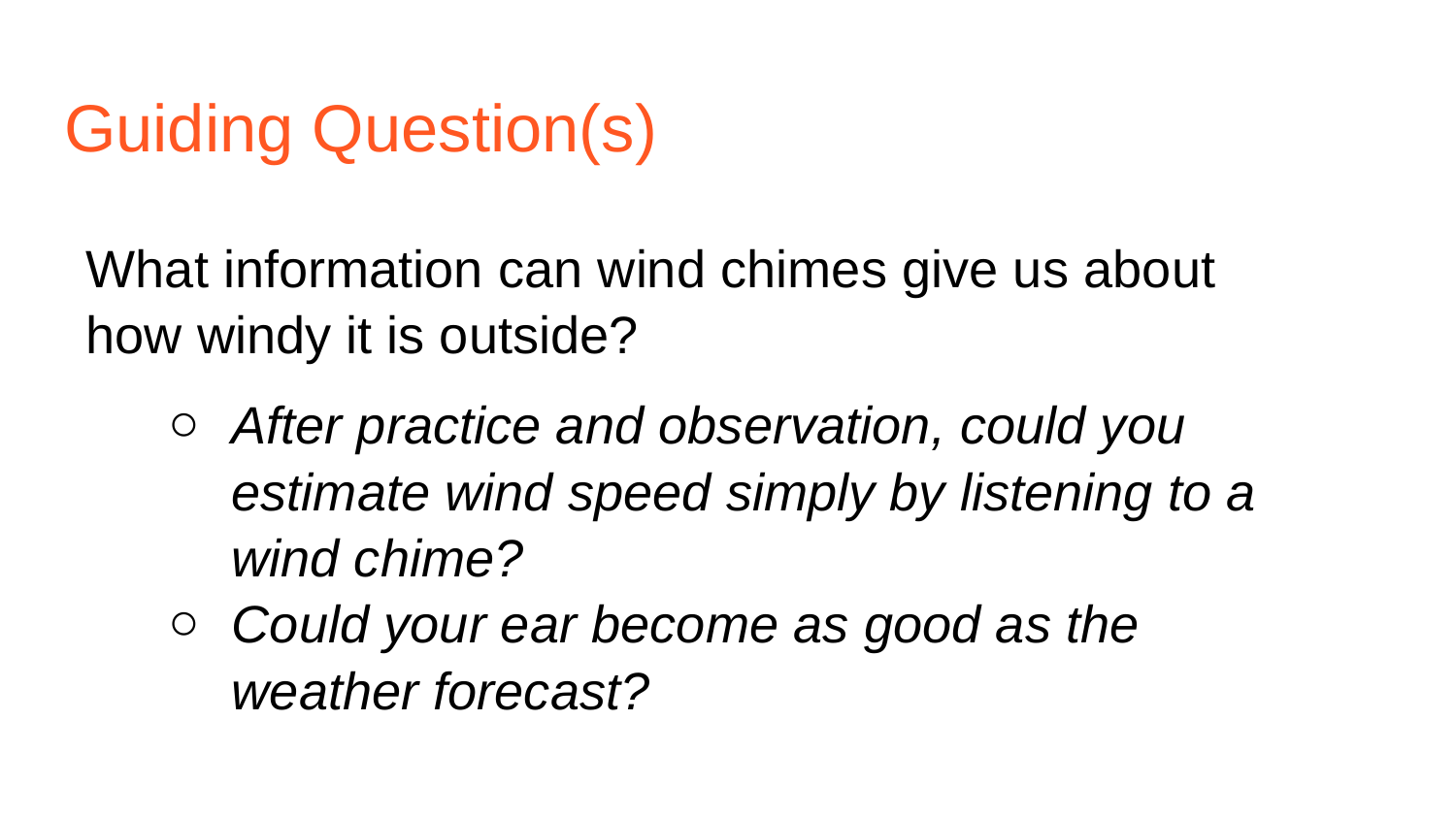

# Guiding Question(s)
What information can wind chimes give us about how windy it is outside?
After practice and observation, could you estimate wind speed simply by listening to a wind chime?
Could your ear become as good as the weather forecast?